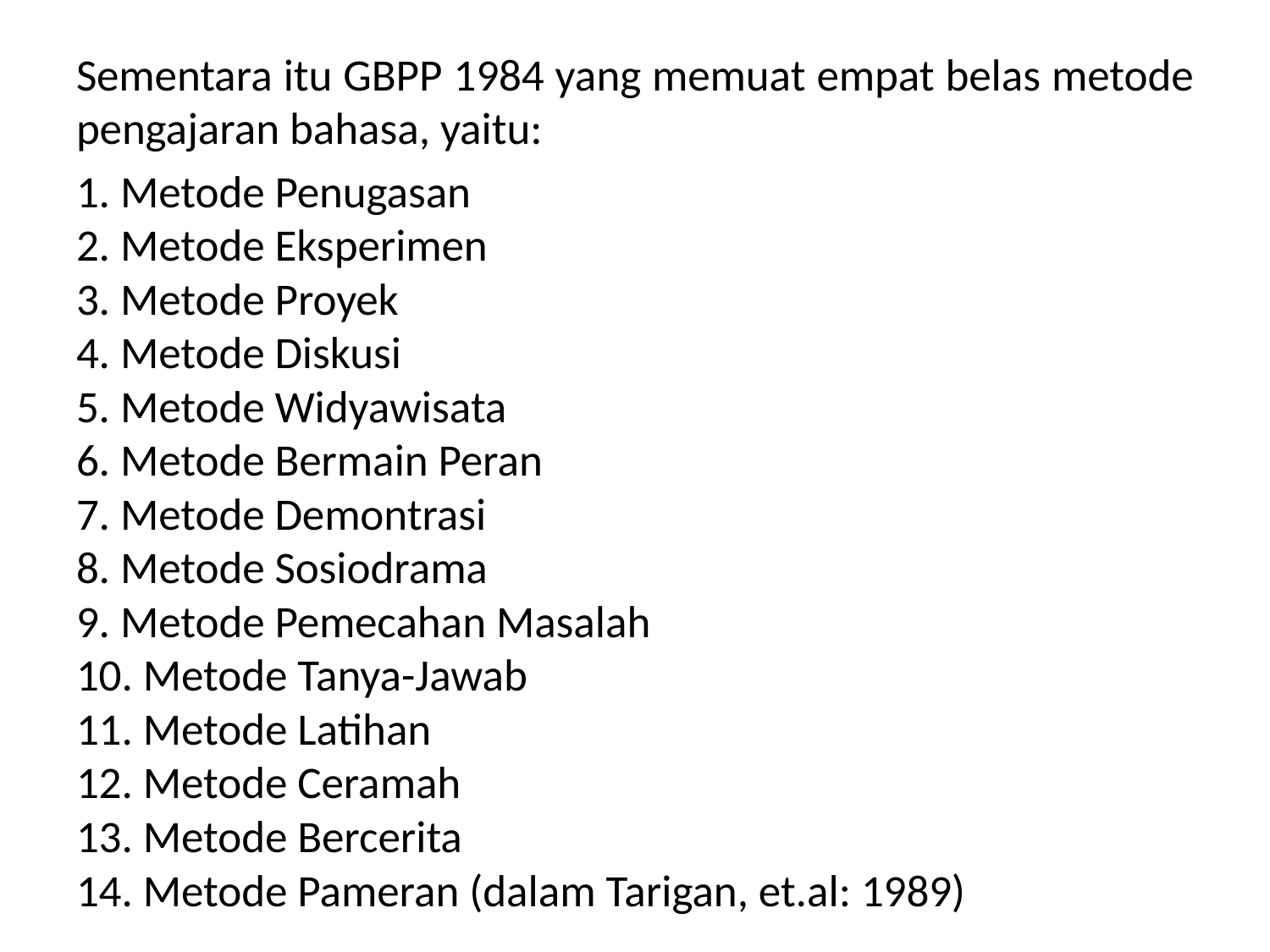

Sementara itu GBPP 1984 yang memuat empat belas metode pengajaran bahasa, yaitu:
1. Metode Penugasan
2. Metode Eksperimen
3. Metode Proyek
4. Metode Diskusi
5. Metode Widyawisata
6. Metode Bermain Peran
7. Metode Demontrasi
8. Metode Sosiodrama
9. Metode Pemecahan Masalah
10. Metode Tanya-Jawab
11. Metode Latihan
12. Metode Ceramah
13. Metode Bercerita
14. Metode Pameran (dalam Tarigan, et.al: 1989)